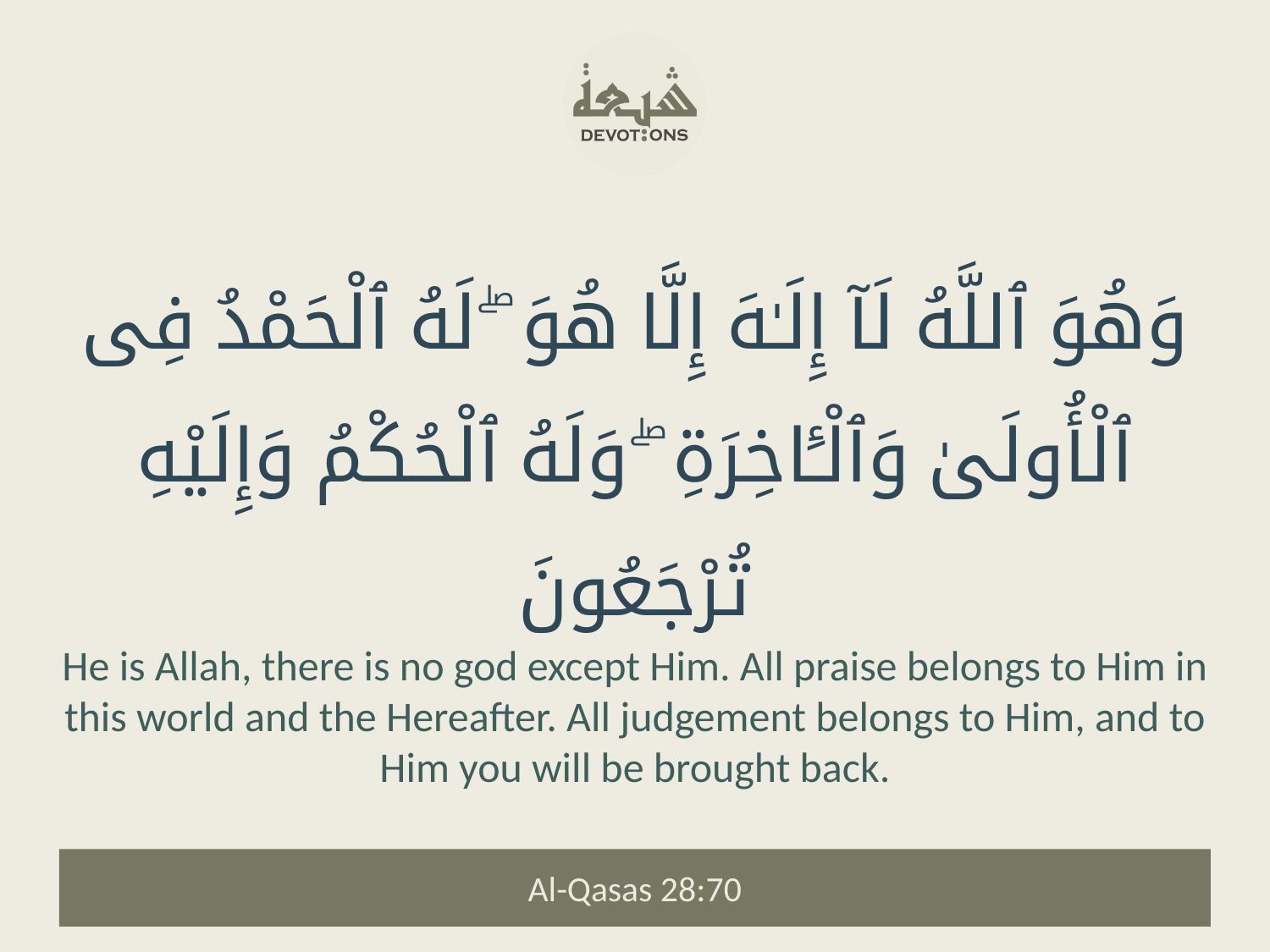

وَهُوَ ٱللَّهُ لَآ إِلَـٰهَ إِلَّا هُوَ ۖ لَهُ ٱلْحَمْدُ فِى ٱلْأُولَىٰ وَٱلْـَٔاخِرَةِ ۖ وَلَهُ ٱلْحُكْمُ وَإِلَيْهِ تُرْجَعُونَ
He is Allah, there is no god except Him. All praise belongs to Him in this world and the Hereafter. All judgement belongs to Him, and to Him you will be brought back.
Al-Qasas 28:70